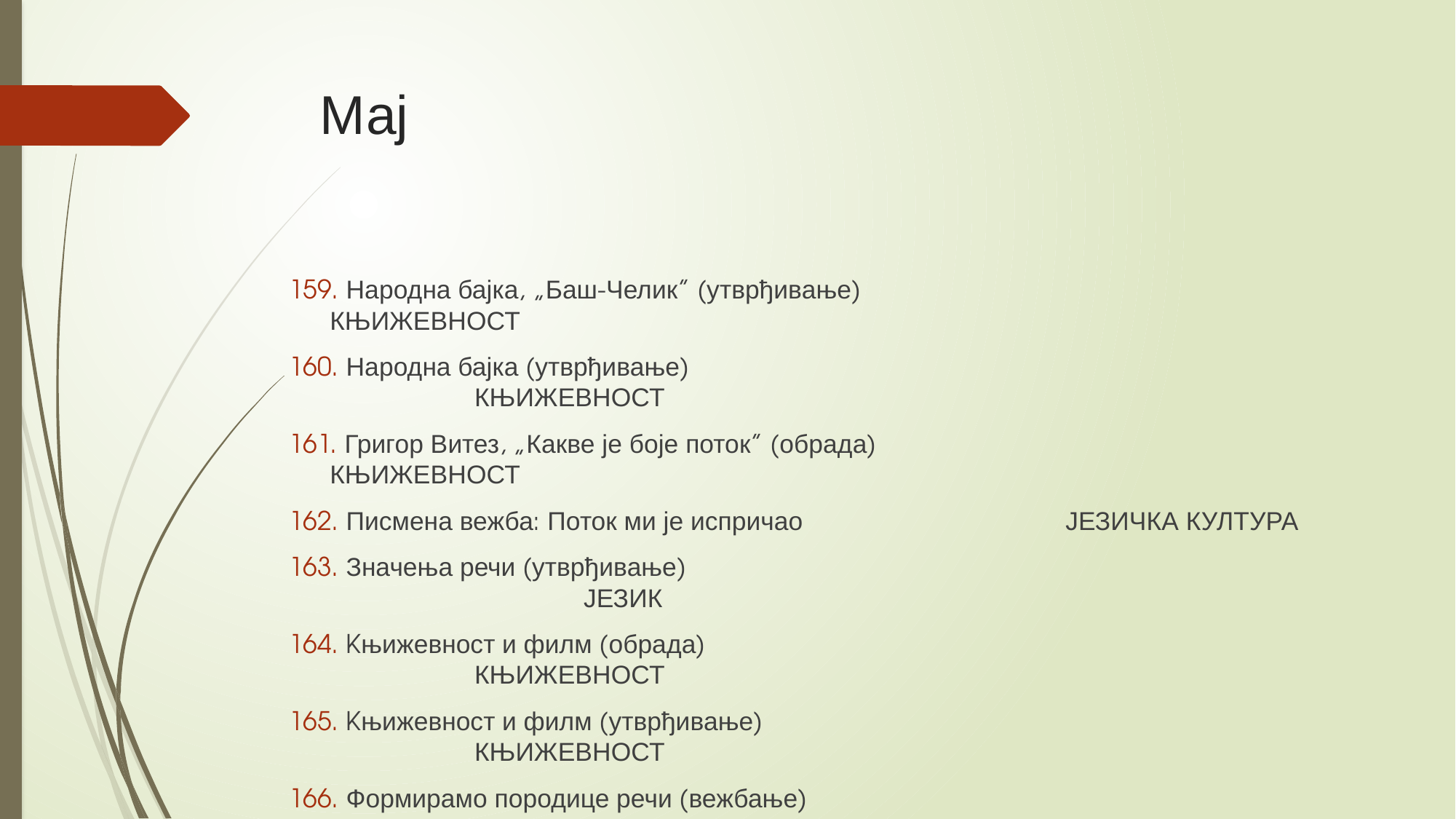

# Мај
 Народна бајка, „Баш-Челик” (утврђивање) 				     КЊИЖЕВНОСТ
 Народна бајка (утврђивање) 							     КЊИЖЕВНОСТ
 Григор Витез, „Какве је боје поток” (обрада) 				     КЊИЖЕВНОСТ
 Писмена вежба: Поток ми је испричао                                     ЈЕЗИЧКА КУЛТУРА
 Значења речи (утврђивање) 								     ЈЕЗИК
 Kњижевност и филм (обрада) 							     КЊИЖЕВНОСТ
 Kњижевност и филм (утврђивање) 						     КЊИЖЕВНОСТ
 Формирамо породице речи (вежбање) 					     ЈЕЗИК